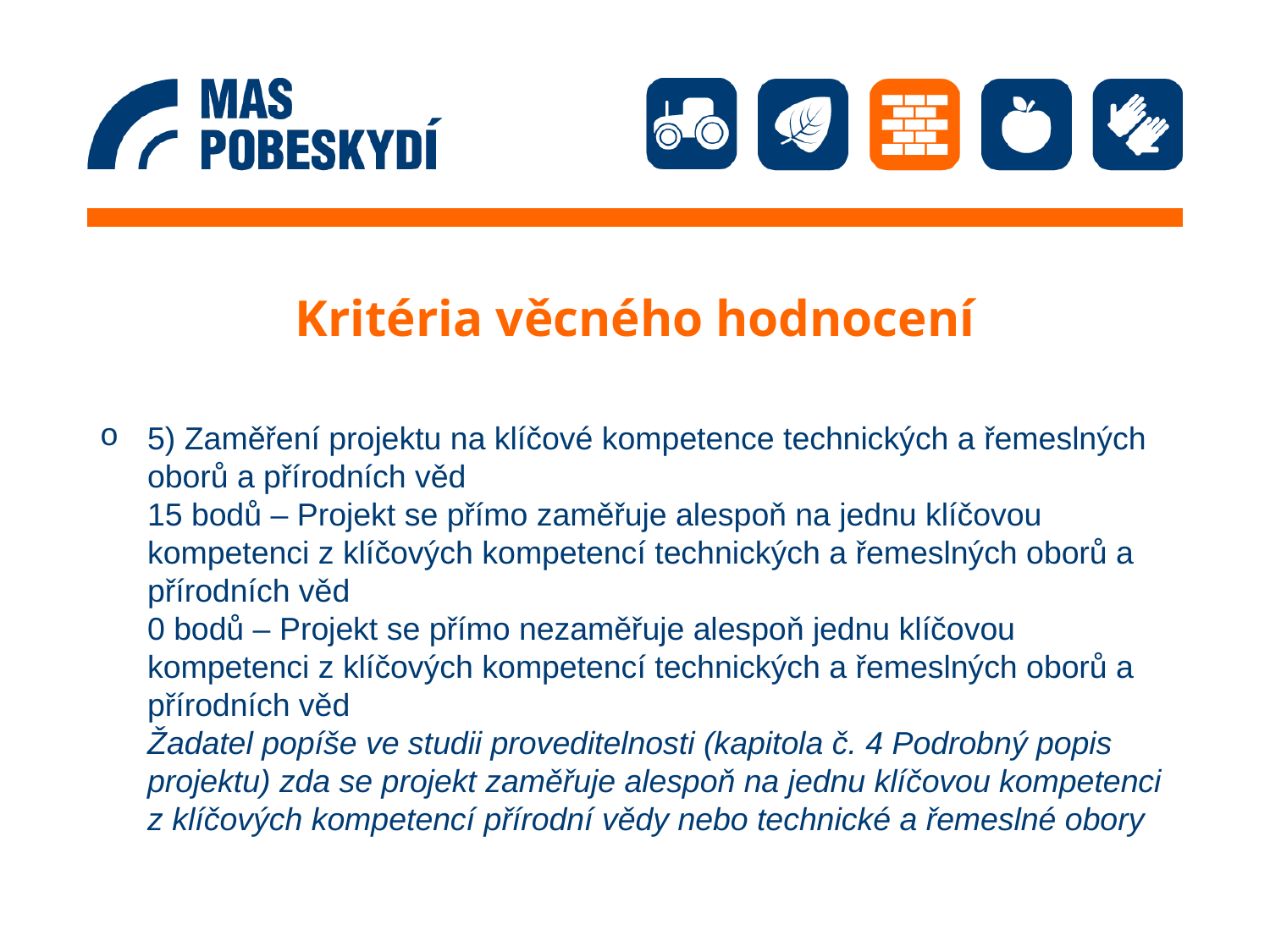

# Kritéria věcného hodnocení
5) Zaměření projektu na klíčové kompetence technických a řemeslných oborů a přírodních věd
	15 bodů – Projekt se přímo zaměřuje alespoň na jednu klíčovou kompetenci z klíčových kompetencí technických a řemeslných oborů a přírodních věd
	0 bodů – Projekt se přímo nezaměřuje alespoň jednu klíčovou kompetenci z klíčových kompetencí technických a řemeslných oborů a přírodních věd
	Žadatel popíše ve studii proveditelnosti (kapitola č. 4 Podrobný popis projektu) zda se projekt zaměřuje alespoň na jednu klíčovou kompetenci z klíčových kompetencí přírodní vědy nebo technické a řemeslné obory